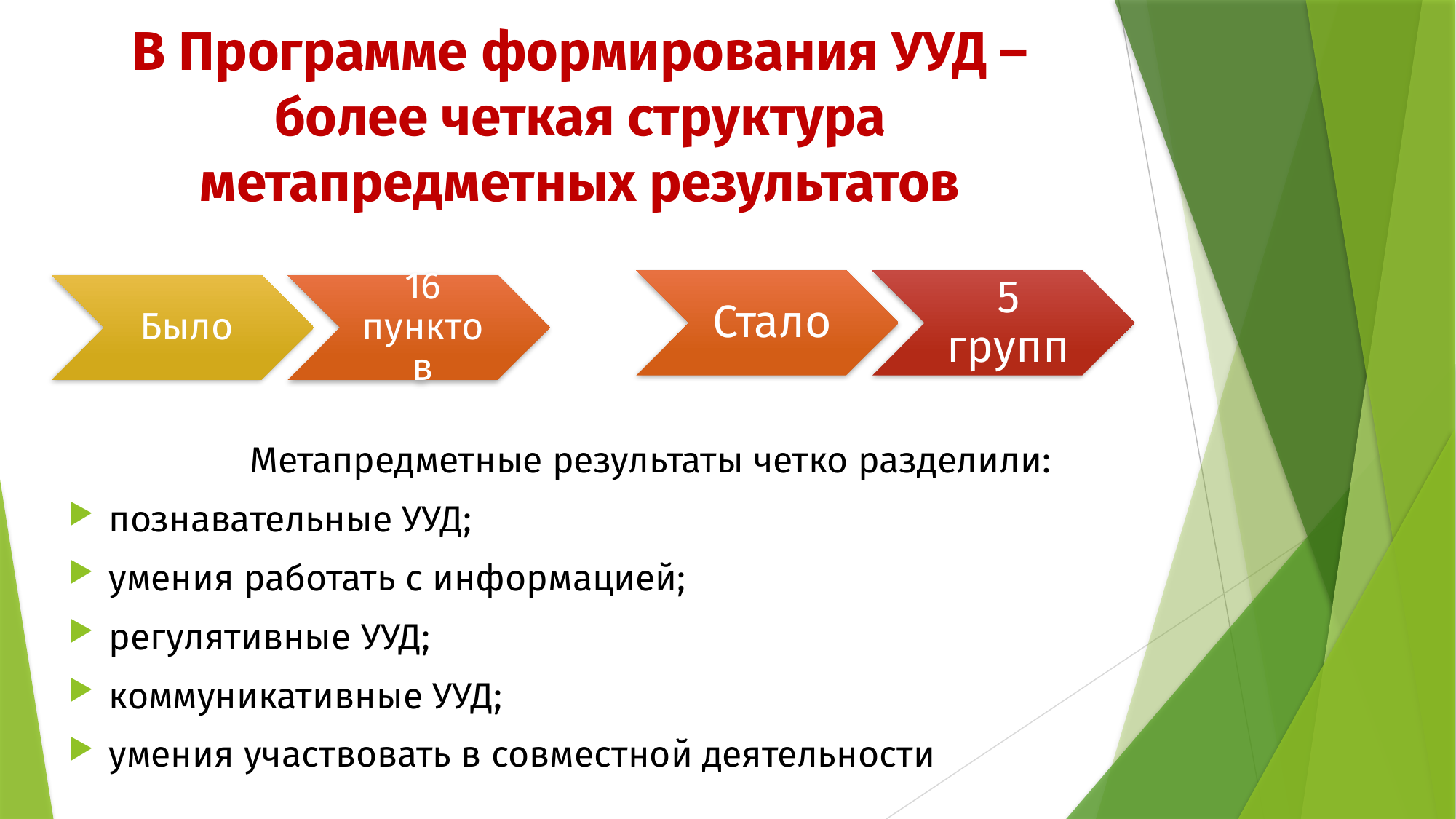

# В Программе формирования УУД – более четкая структура метапредметных результатов
Стало
5 групп
Было
16 пунктов
Метапредметные результаты четко разделили:
познавательные УУД;
умения работать с информацией;
регулятивные УУД;
коммуникативные УУД;
умения участвовать в совместной деятельности